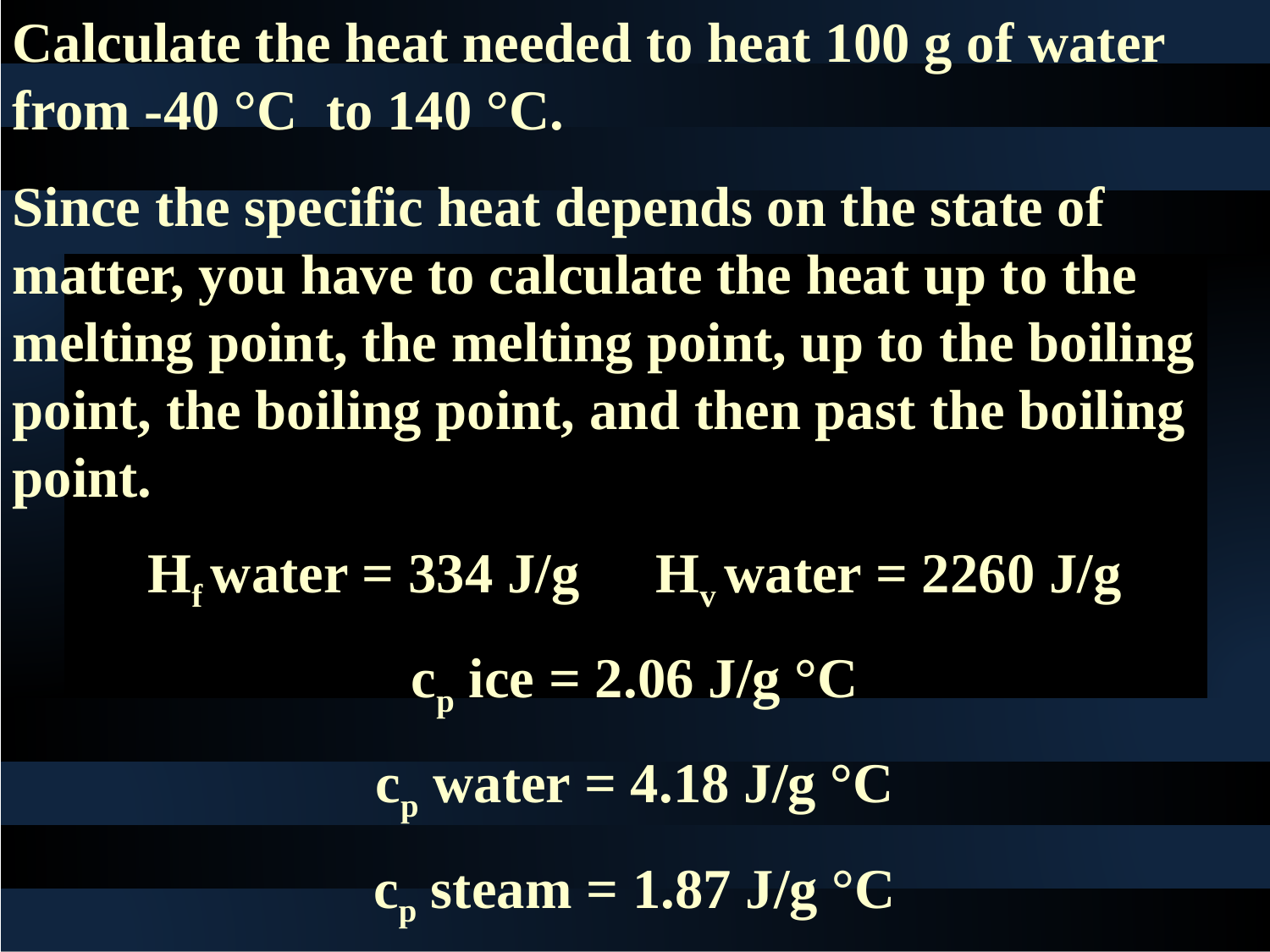

Calculate the heat needed to heat 100 g of water from -40 °C  to 140 °C.
Since the specific heat depends on the state of matter, you have to calculate the heat up to the melting point, the melting point, up to the boiling point, the boiling point, and then past the boiling point.
Hf water = 334 J/g	Hv water = 2260 J/g
cp ice = 2.06 J/g °C
cp water = 4.18 J/g °C
cp steam = 1.87 J/g °C